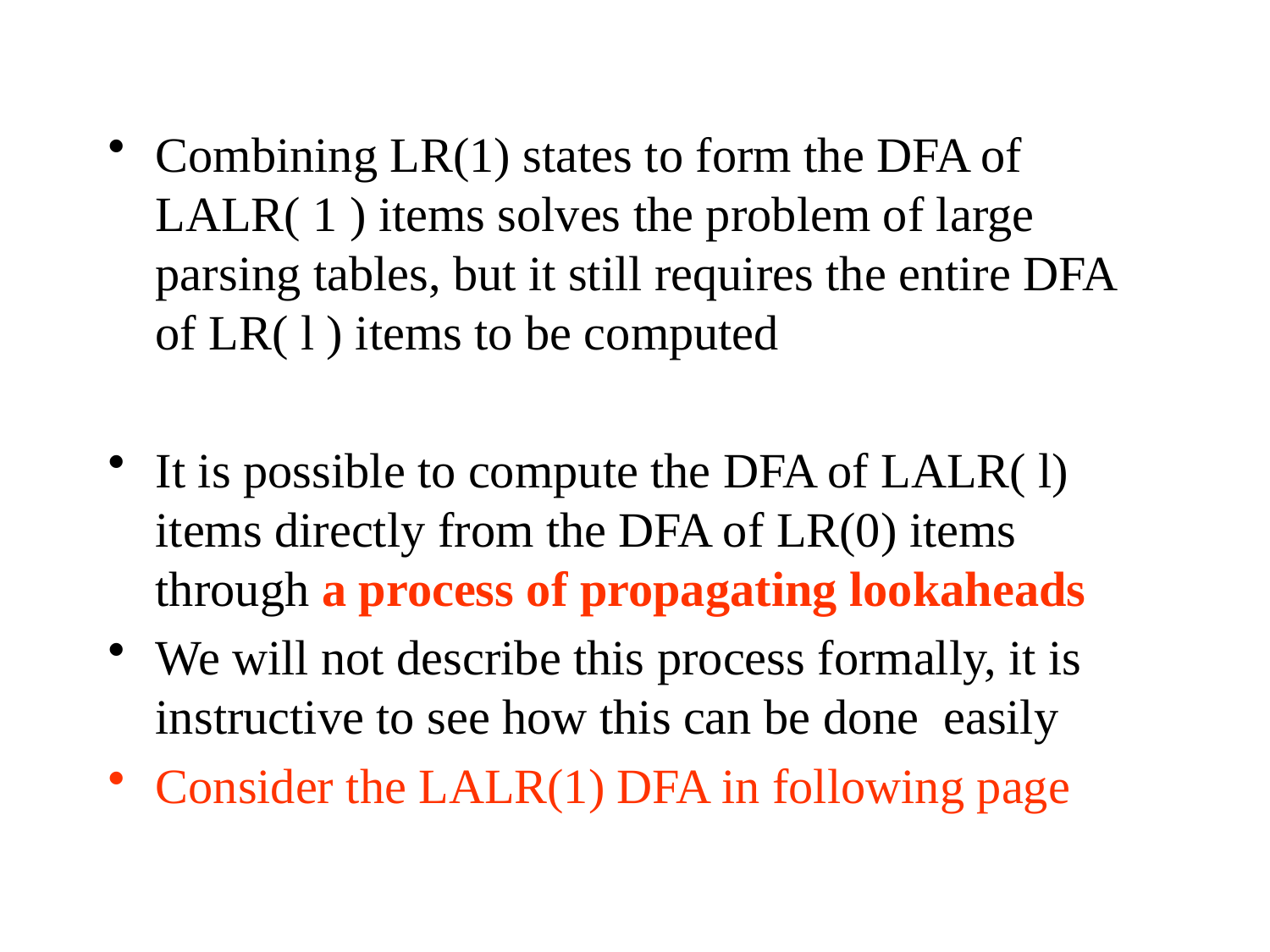

Combining LR(1) states to form the DFA of LALR( 1 ) items solves the problem of large parsing tables, but it still requires the entire DFA of LR( l ) items to be computed

It is possible to compute the DFA of LALR( l) items directly from the DFA of LR(0) items through a process of propagating lookaheads
We will not describe this process formally, it is instructive to see how this can be done  easily
Consider the LALR(1) DFA in following page